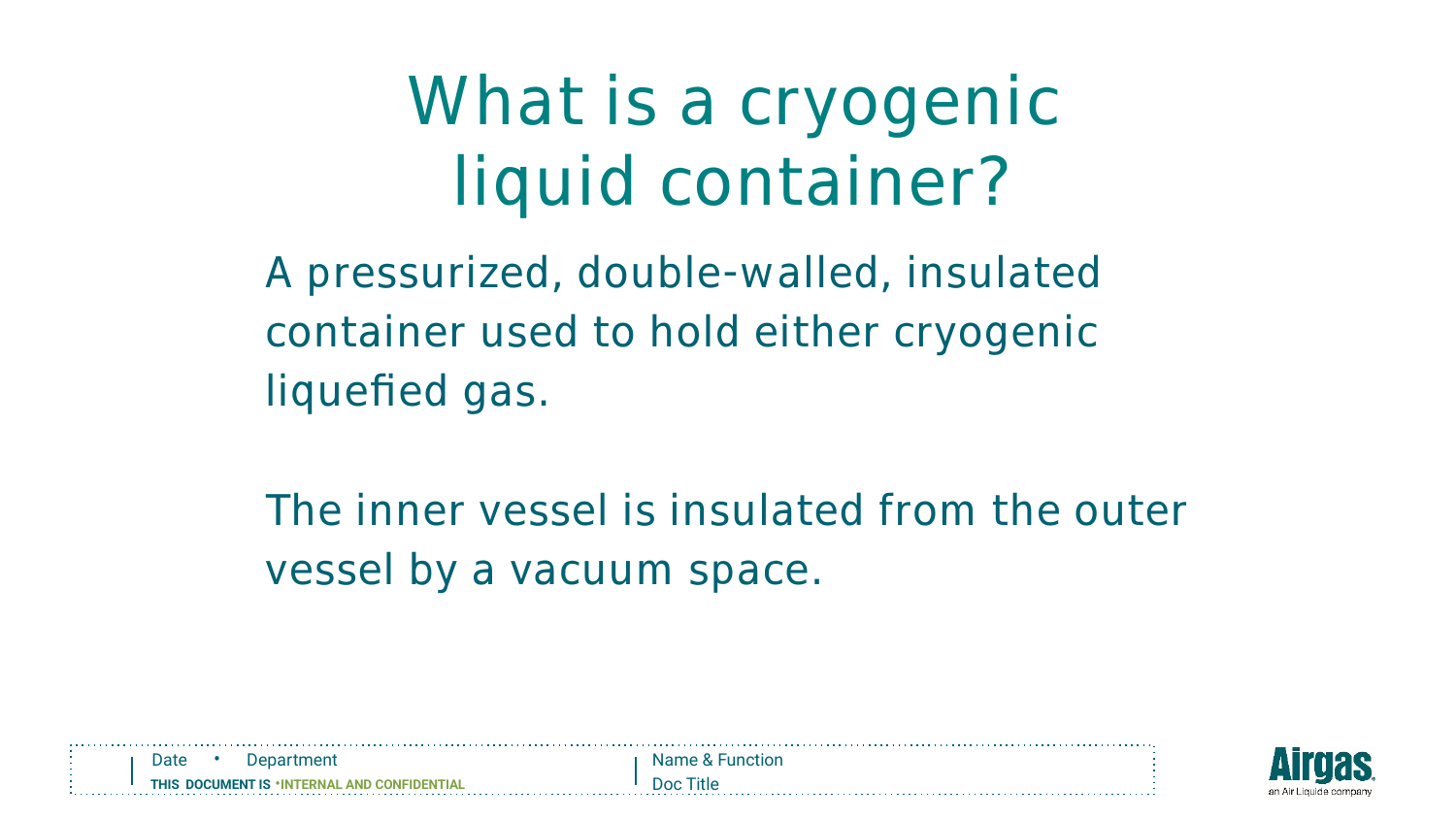

What is a cryogenic liquid container?
A pressurized, double-walled, insulated
container used to hold either cryogenic
liquefied gas.

The inner vessel is insulated from the outer
vessel by a vacuum space.